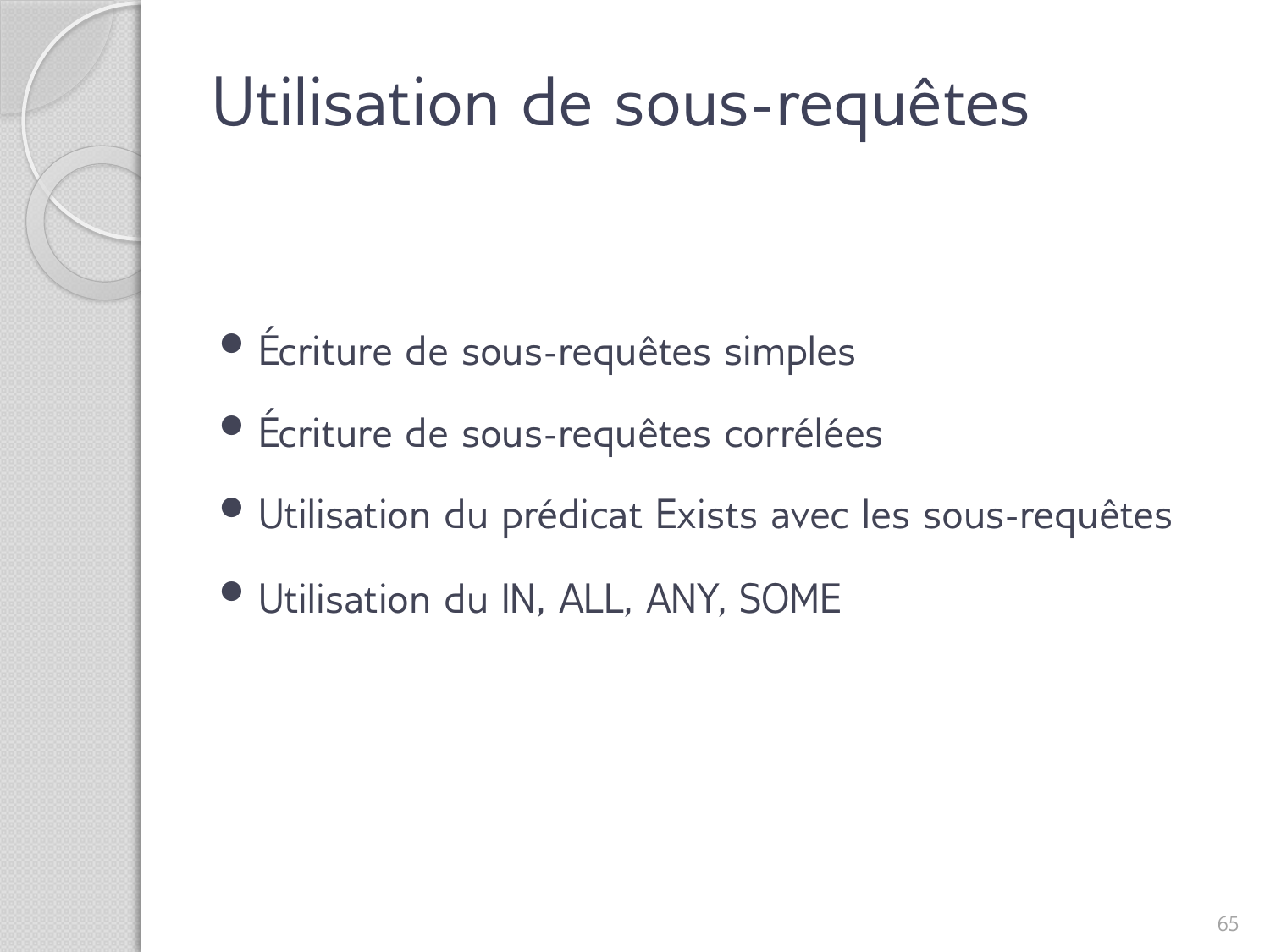

# Utilisation de sous-requêtes
Écriture de sous-requêtes simples
Écriture de sous-requêtes corrélées
Utilisation du prédicat Exists avec les sous-requêtes
Utilisation du IN, ALL, ANY, SOME
65